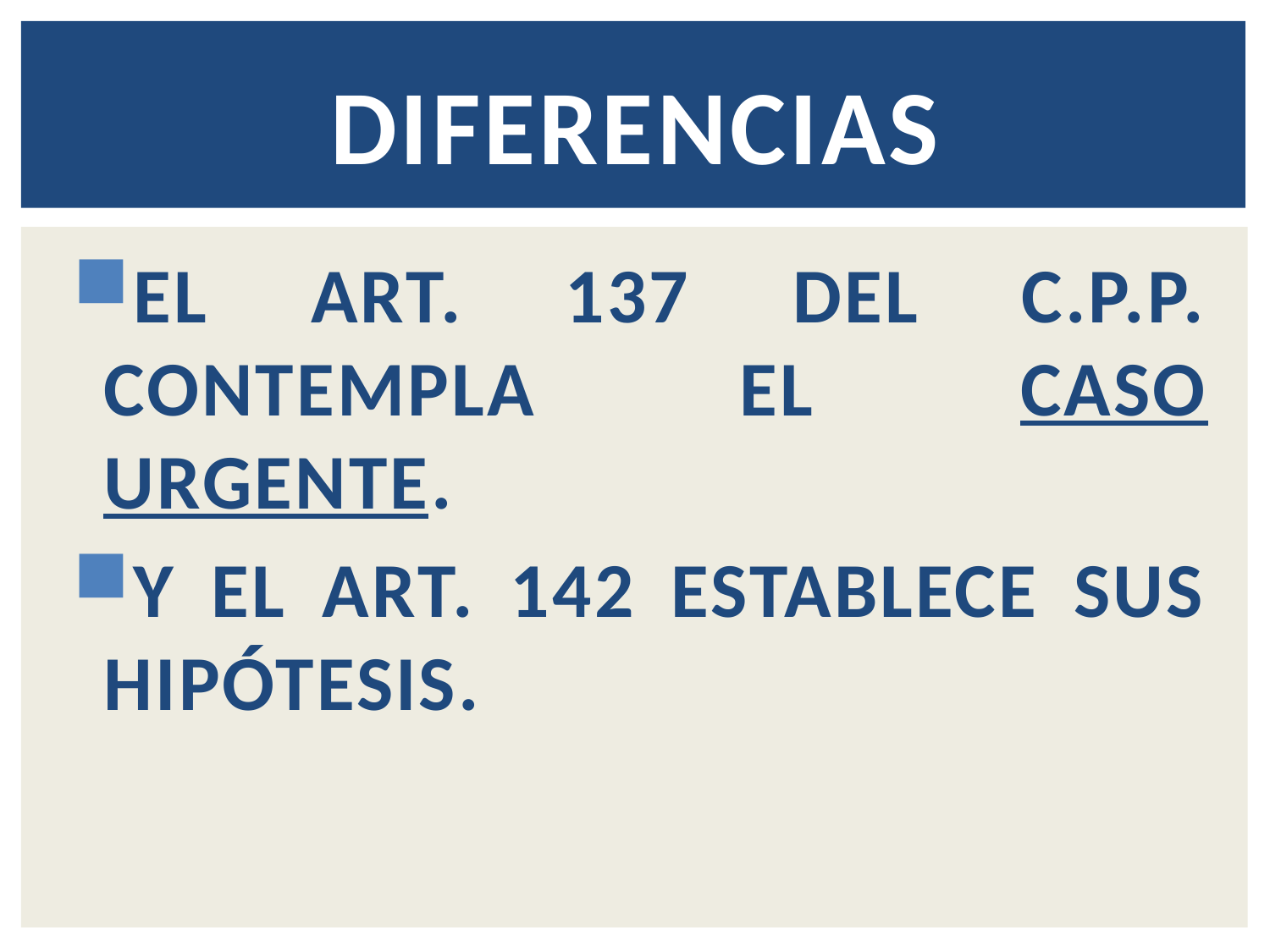

# DIFERENCIAS
EL ART. 137 DEL C.P.P. CONTEMPLA EL CASO URGENTE.
Y EL ART. 142 ESTABLECE SUS HIPÓTESIS.